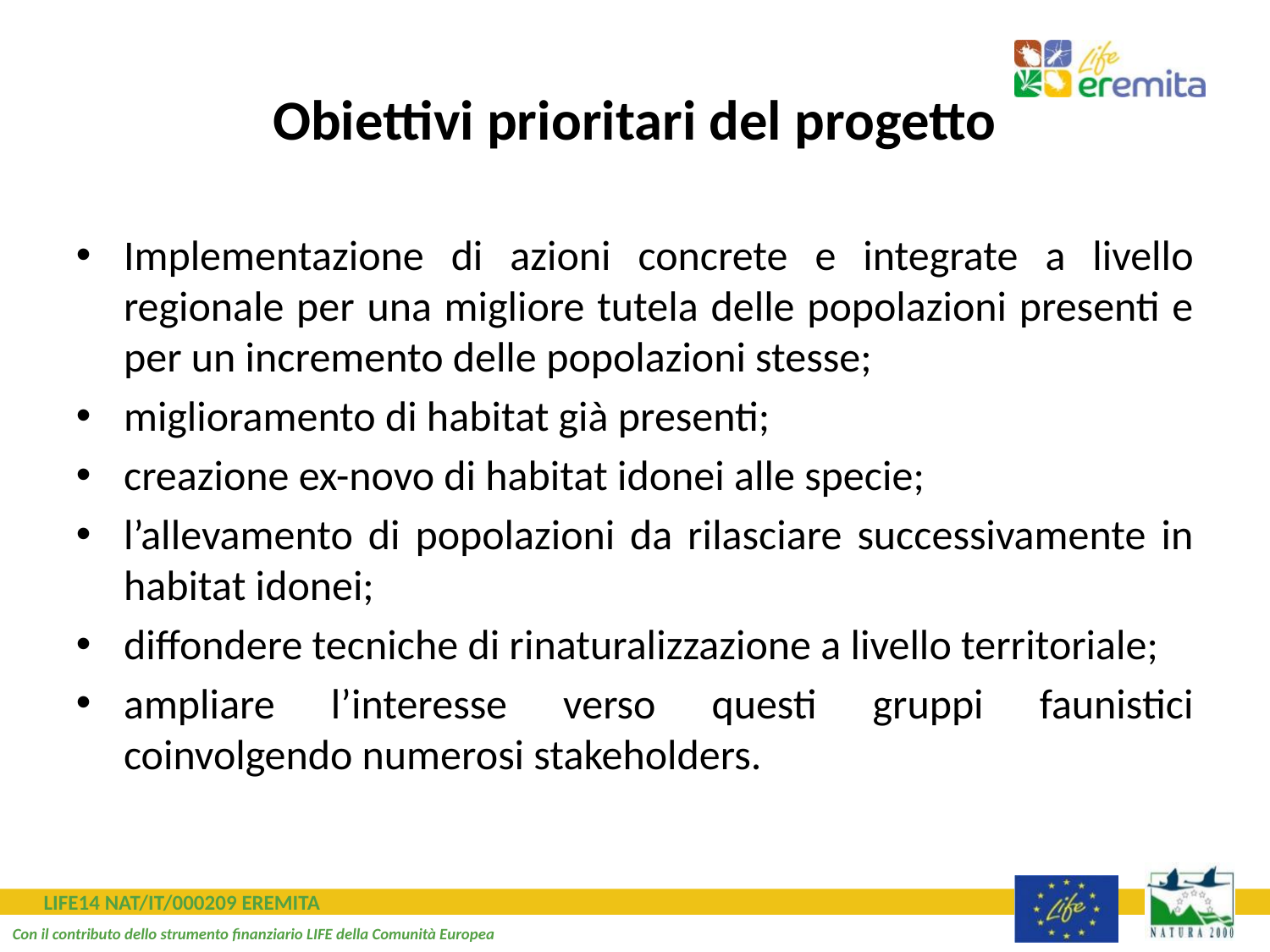

Obiettivi prioritari del progetto
Implementazione di azioni concrete e integrate a livello regionale per una migliore tutela delle popolazioni presenti e per un incremento delle popolazioni stesse;
miglioramento di habitat già presenti;
creazione ex-novo di habitat idonei alle specie;
l’allevamento di popolazioni da rilasciare successivamente in habitat idonei;
diffondere tecniche di rinaturalizzazione a livello territoriale;
ampliare l’interesse verso questi gruppi faunistici coinvolgendo numerosi stakeholders.